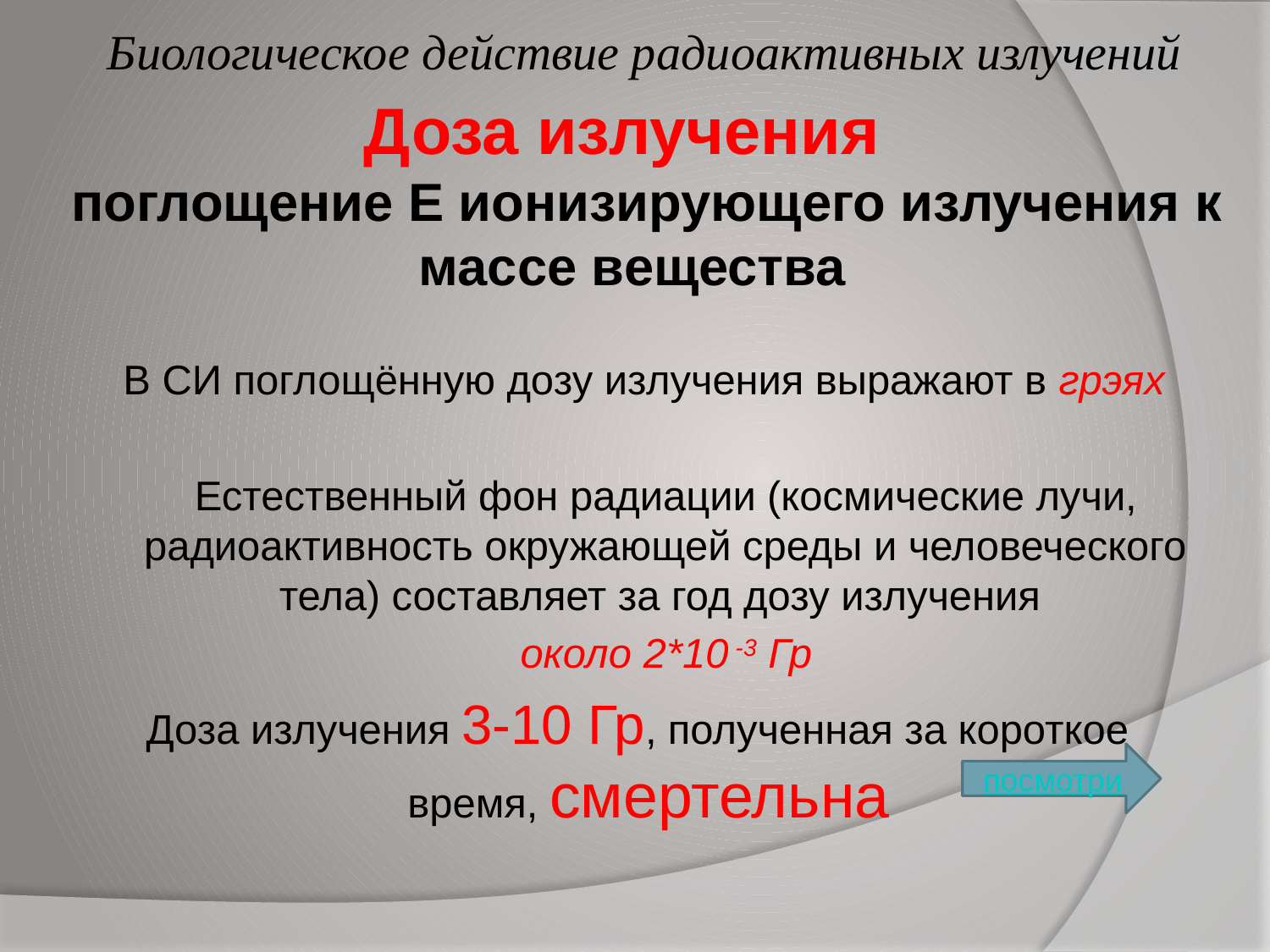

Биологическое действие радиоактивных излучений
# Доза излучения поглощение Е ионизирующего излучения к массе вещества
    В СИ поглощённую дозу излучения выражают в грэях

     Естественный фон радиации (космические лучи, радиоактивность окружающей среды и человеческого тела) составляет за год дозу излучения
     около 2*10 -3 Гр
Доза излучения 3-10 Гр, полученная за короткое время, смертельна

посмотри